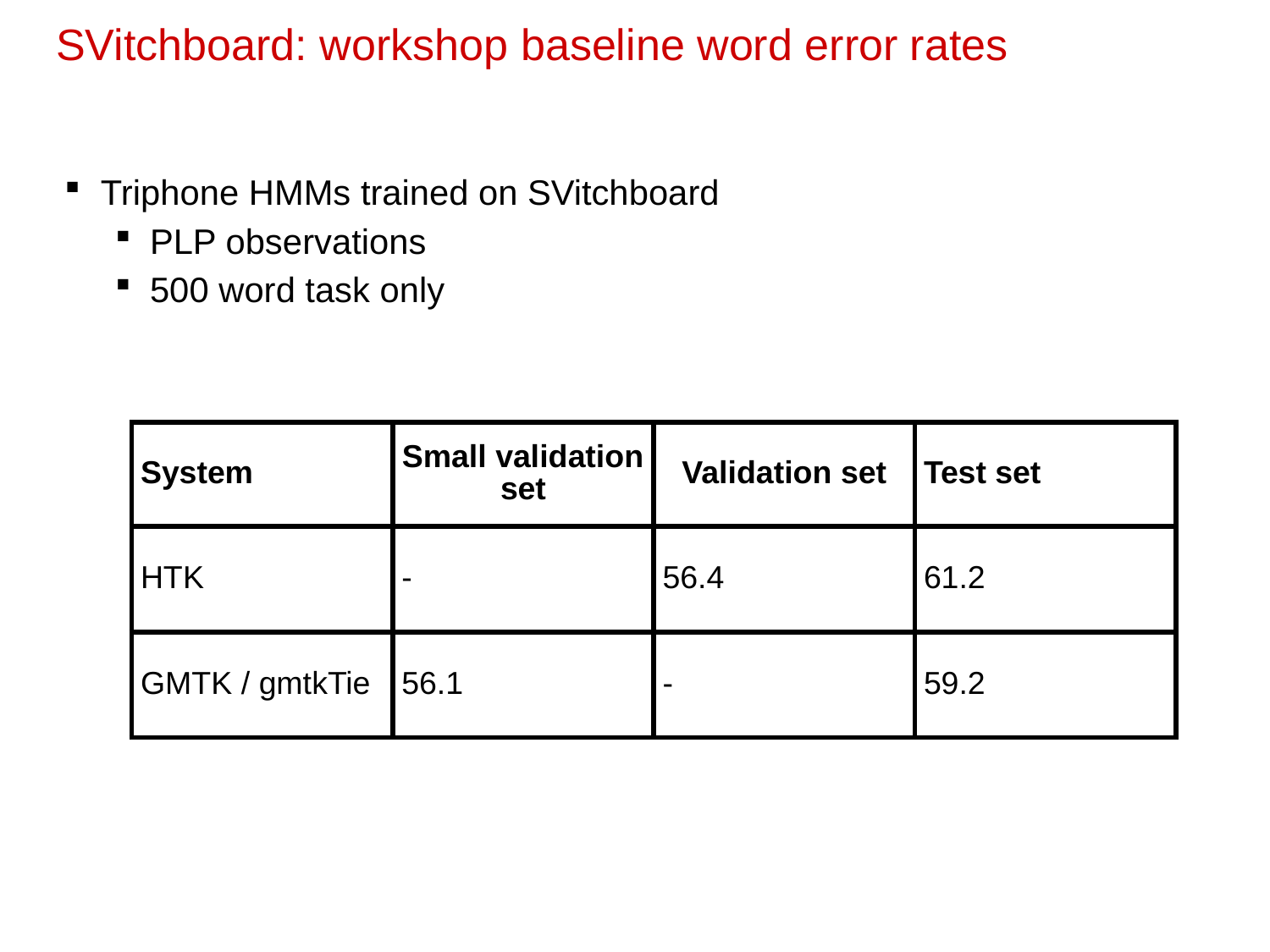

# SVitchboard: workshop baseline word error rates
Triphone HMMs trained on SVitchboard
PLP observations
500 word task only

(GMTK system was trained without word alignments)
| System | Small validation set | Validation set | Test set |
| --- | --- | --- | --- |
| HTK | - | 56.4 | 61.2 |
| GMTK / gmtkTie | 56.1 | - | 59.2 |